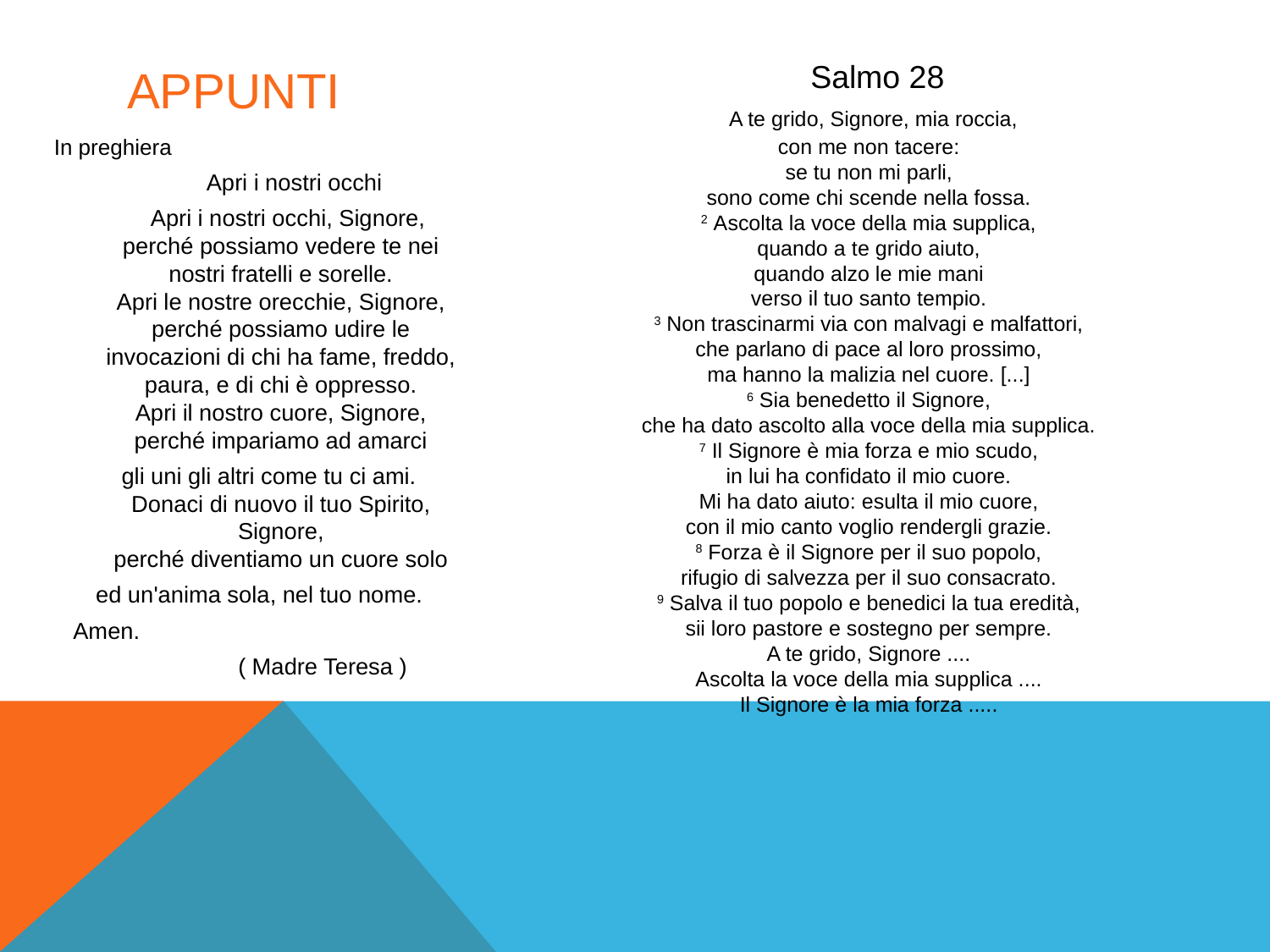

# APPUNTI
                                  Salmo 28
 A te grido, Signore, mia roccia,
con me non tacere:
se tu non mi parli,
sono come chi scende nella fossa.
2 Ascolta la voce della mia supplica,
quando a te grido aiuto,
quando alzo le mie mani
verso il tuo santo tempio.
3 Non trascinarmi via con malvagi e malfattori,
che parlano di pace al loro prossimo,
ma hanno la malizia nel cuore. [...]
6 Sia benedetto il Signore,
che ha dato ascolto alla voce della mia supplica.
7 Il Signore è mia forza e mio scudo,
in lui ha confidato il mio cuore.
Mi ha dato aiuto: esulta il mio cuore,
con il mio canto voglio rendergli grazie.
8 Forza è il Signore per il suo popolo,
rifugio di salvezza per il suo consacrato.
9 Salva il tuo popolo e benedici la tua eredità,
sii loro pastore e sostegno per sempre.
A te grido, Signore ....
Ascolta la voce della mia supplica ....
Il Signore è la mia forza .....

In preghiera
           Apri i nostri occhi
         Apri i nostri occhi, Signore,
perché possiamo vedere te nei nostri fratelli e sorelle.
Apri le nostre orecchie, Signore,
perché possiamo udire le invocazioni di chi ha fame, freddo, paura, e di chi è oppresso.
Apri il nostro cuore, Signore,
perché impariamo ad amarci
   gli uni gli altri come tu ci ami.
Donaci di nuovo il tuo Spirito, Signore,
perché diventiamo un cuore solo
ed un'anima sola, nel tuo nome.
   Amen.
                             ( Madre Teresa )